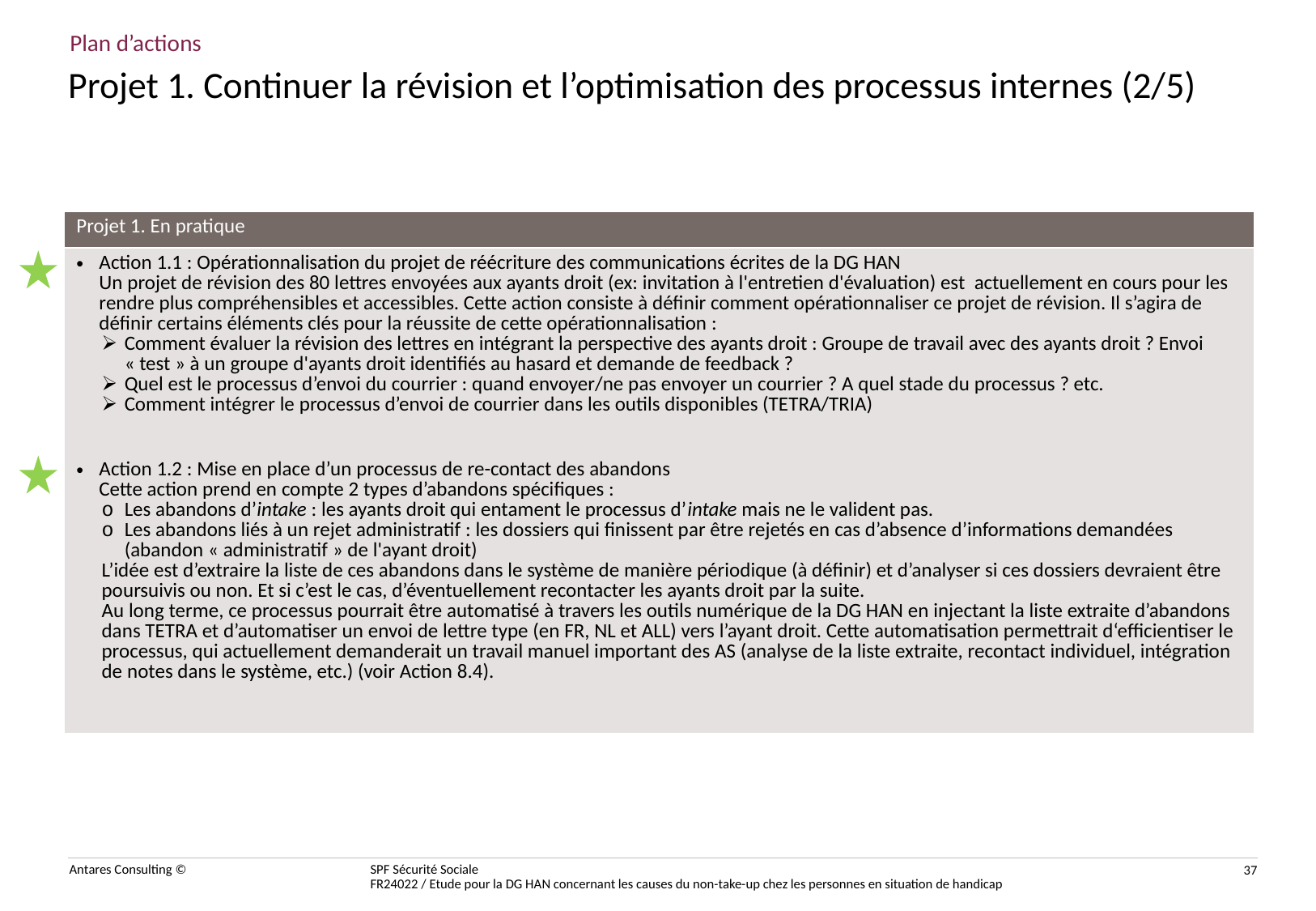

Plan d’actions
# Projet 1. Continuer la révision et l’optimisation des processus internes (2/5)
| Projet 1. En pratique |
| --- |
| Action 1.1 : Opérationnalisation du projet de réécriture des communications écrites de la DG HAN Un projet de révision des 80 lettres envoyées aux ayants droit (ex: invitation à l'entretien d'évaluation) est actuellement en cours pour les rendre plus compréhensibles et accessibles. Cette action consiste à définir comment opérationnaliser ce projet de révision. Il s’agira de définir certains éléments clés pour la réussite de cette opérationnalisation : Comment évaluer la révision des lettres en intégrant la perspective des ayants droit : Groupe de travail avec des ayants droit ? Envoi « test » à un groupe d'ayants droit identifiés au hasard et demande de feedback ? Quel est le processus d’envoi du courrier : quand envoyer/ne pas envoyer un courrier ? A quel stade du processus ? etc. Comment intégrer le processus d’envoi de courrier dans les outils disponibles (TETRA/TRIA) |
| Action 1.2 : Mise en place d’un processus de re-contact des abandons Cette action prend en compte 2 types d’abandons spécifiques : Les abandons d’intake : les ayants droit qui entament le processus d’intake mais ne le valident pas. Les abandons liés à un rejet administratif : les dossiers qui finissent par être rejetés en cas d’absence d’informations demandées (abandon « administratif » de l'ayant droit) L’idée est d’extraire la liste de ces abandons dans le système de manière périodique (à définir) et d’analyser si ces dossiers devraient être poursuivis ou non. Et si c’est le cas, d’éventuellement recontacter les ayants droit par la suite. Au long terme, ce processus pourrait être automatisé à travers les outils numérique de la DG HAN en injectant la liste extraite d’abandons dans TETRA et d’automatiser un envoi de lettre type (en FR, NL et ALL) vers l’ayant droit. Cette automatisation permettrait d‘efficientiser le processus, qui actuellement demanderait un travail manuel important des AS (analyse de la liste extraite, recontact individuel, intégration de notes dans le système, etc.) (voir Action 8.4). |